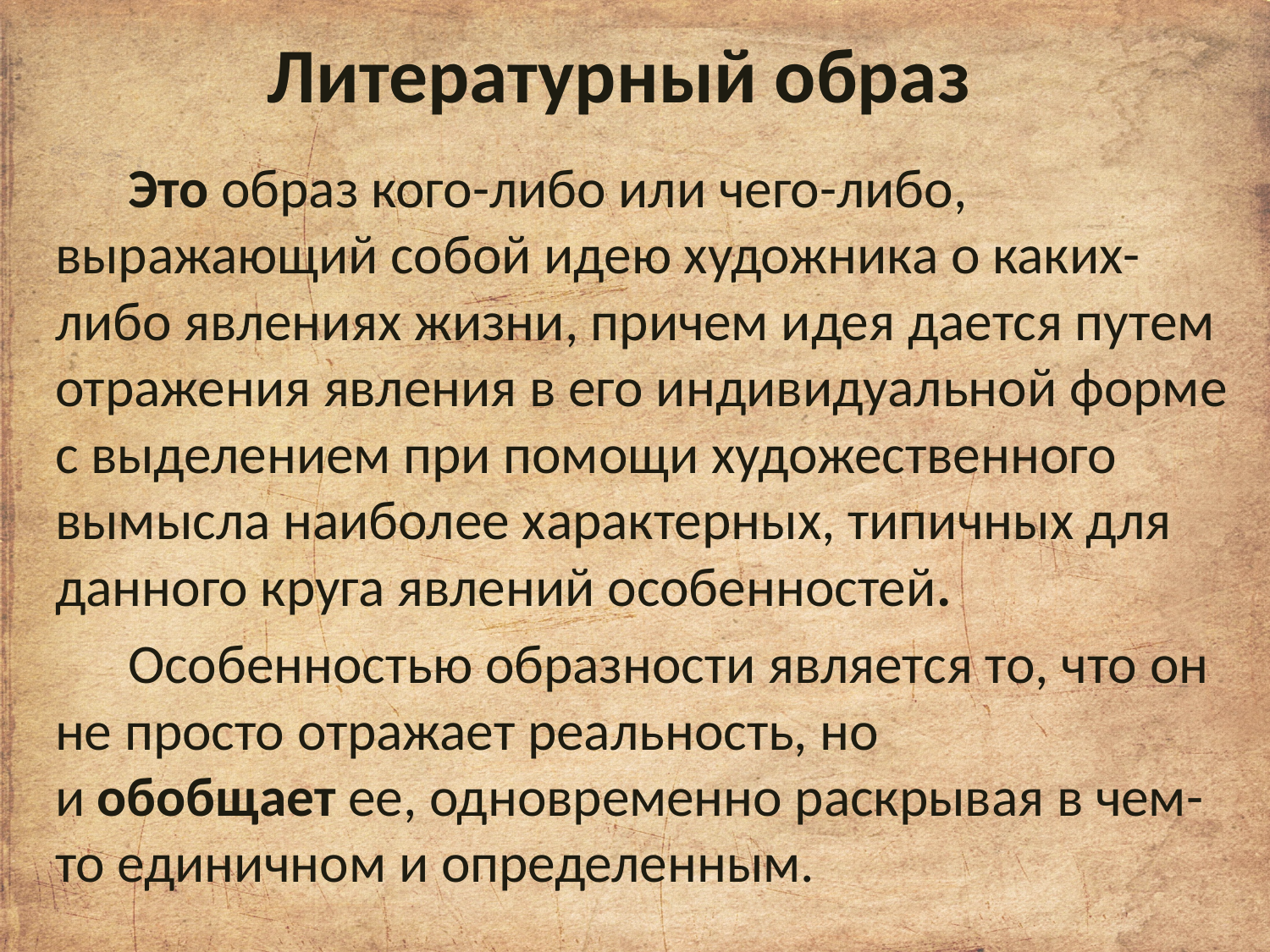

# Литературный образ
Это образ кого-либо или чего-либо, выражающий собой идею художника о каких-либо явлениях жизни, причем идея дается путем отражения явления в его индивидуальной форме с выделением при помощи художественного вымысла наиболее характерных, типичных для данного круга явлений особенностей.
Особенностью образности является то, что он не просто отражает реальность, но и обобщает ее, одновременно раскрывая в чем-то единичном и определенным.